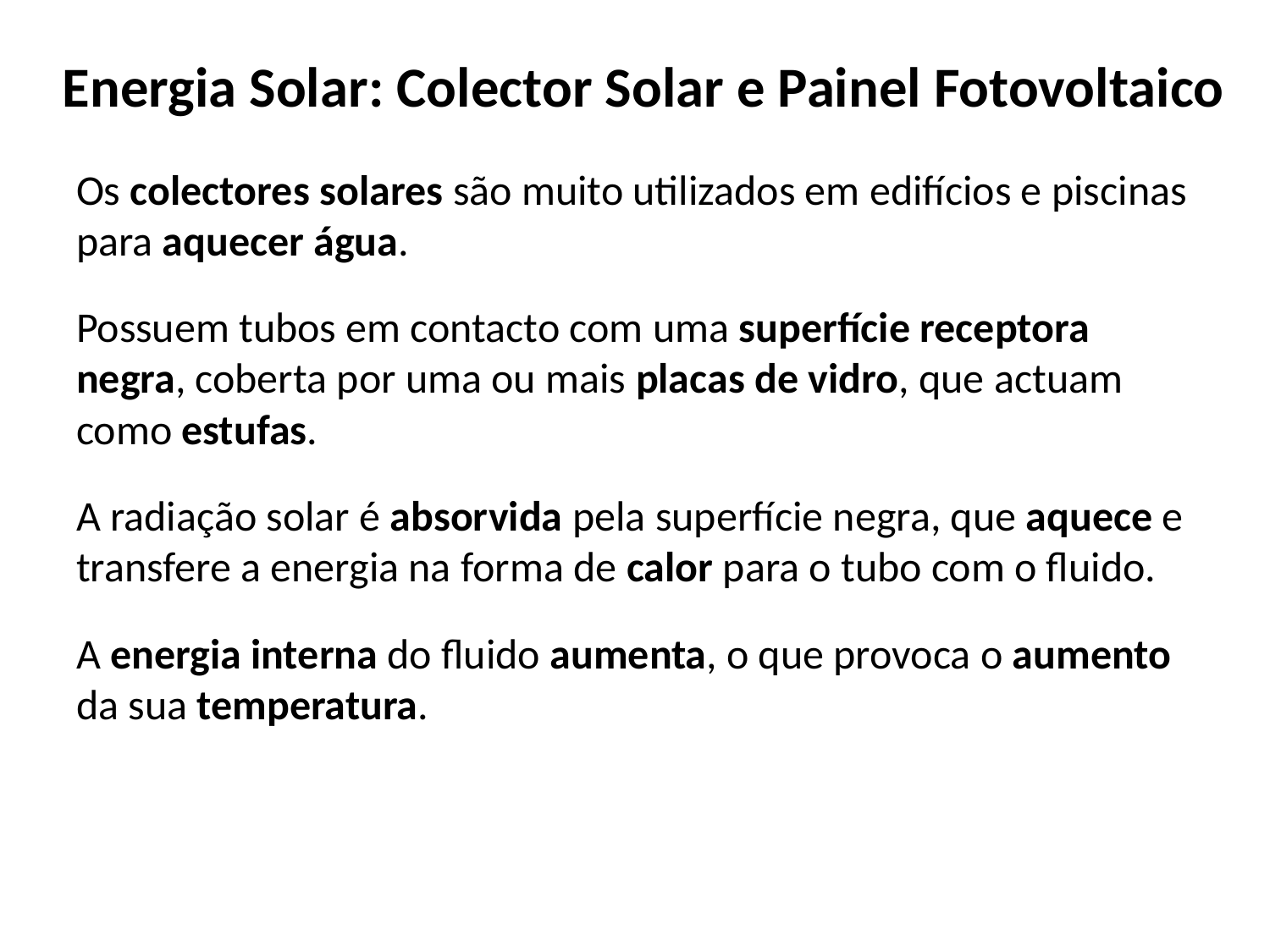

Energia Solar: Colector Solar e Painel Fotovoltaico
Os colectores solares são muito utilizados em edifícios e piscinas para aquecer água.
Possuem tubos em contacto com uma superfície receptora negra, coberta por uma ou mais placas de vidro, que actuam como estufas.
A radiação solar é absorvida pela superfície negra, que aquece e transfere a energia na forma de calor para o tubo com o fluido.
A energia interna do fluido aumenta, o que provoca o aumento da sua temperatura.